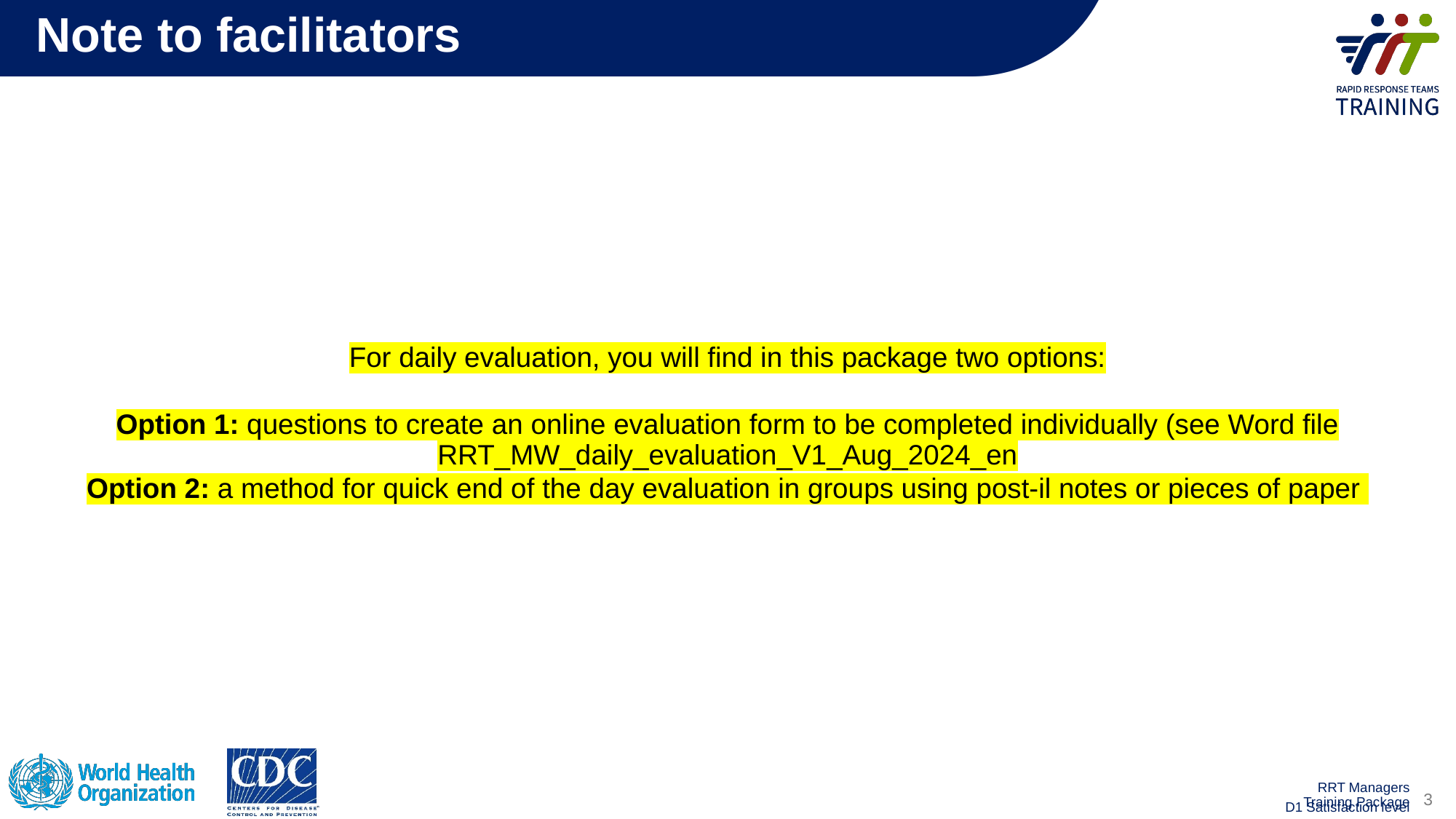

# Note to facilitators
For daily evaluation, you will find in this package two options:

Option 1: questions to create an online evaluation form to be completed individually (see Word file RRT_MW_daily_evaluation_V1_Aug_2024_en
Option 2: a method for quick end of the day evaluation in groups using post-il notes or pieces of paper